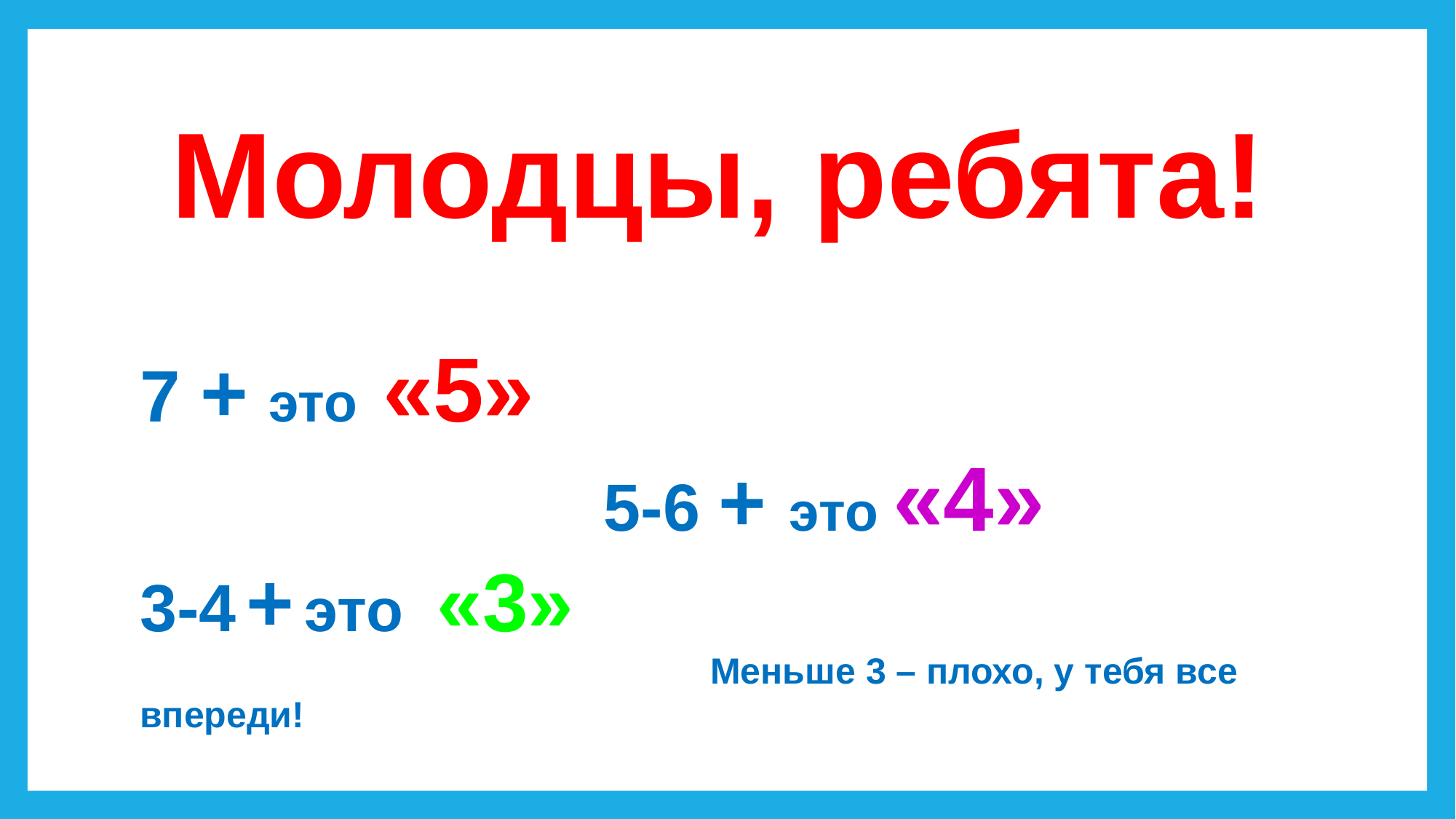

Молодцы, ребята!
7 +  это  «5»
                         5-6 + это «4»
3-4 + это  «3»
                                                        Меньше 3 – плохо, у тебя все впереди!